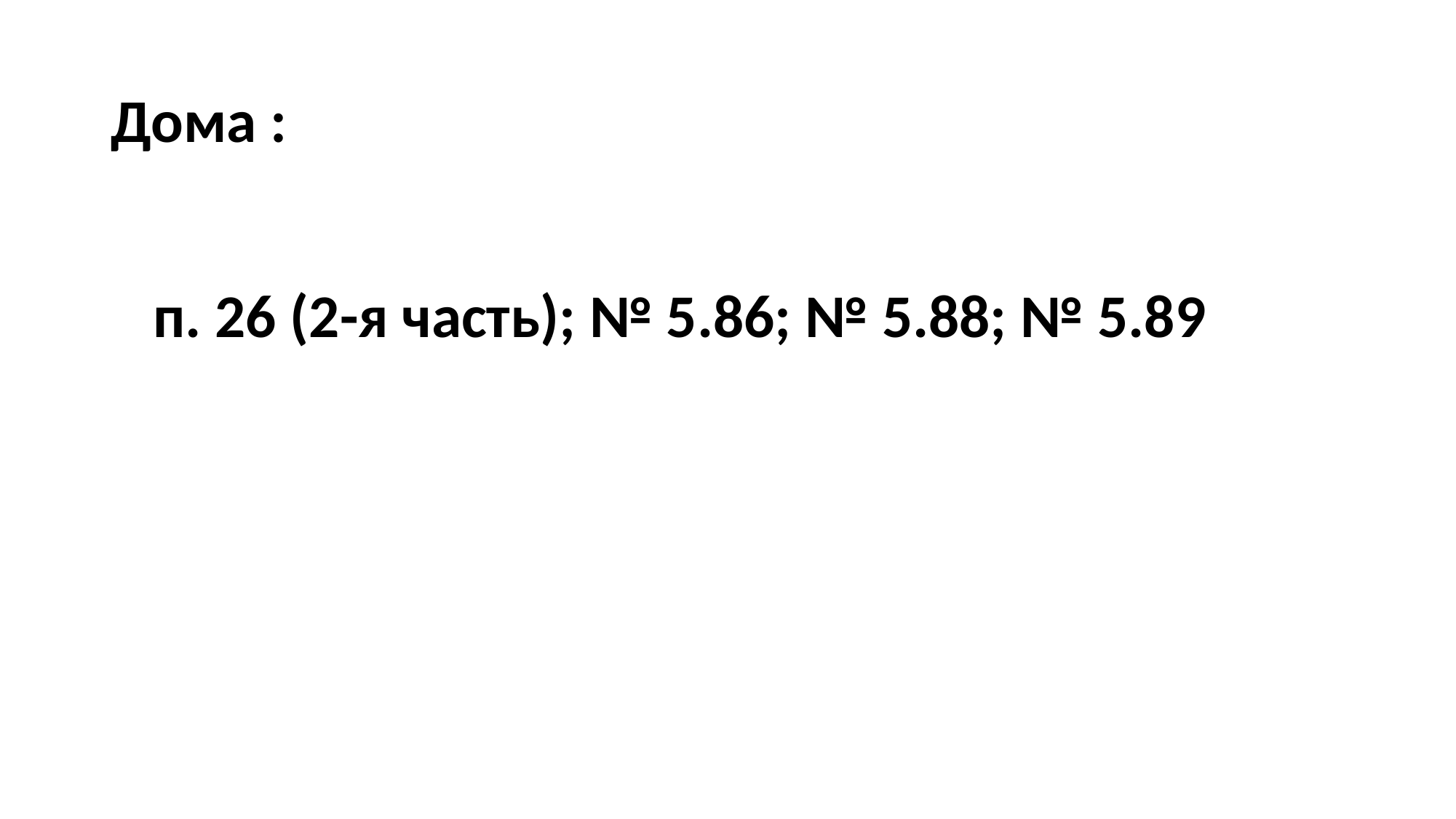

# Дома :
п. 26 (2-я часть); № 5.86; № 5.88; № 5.89